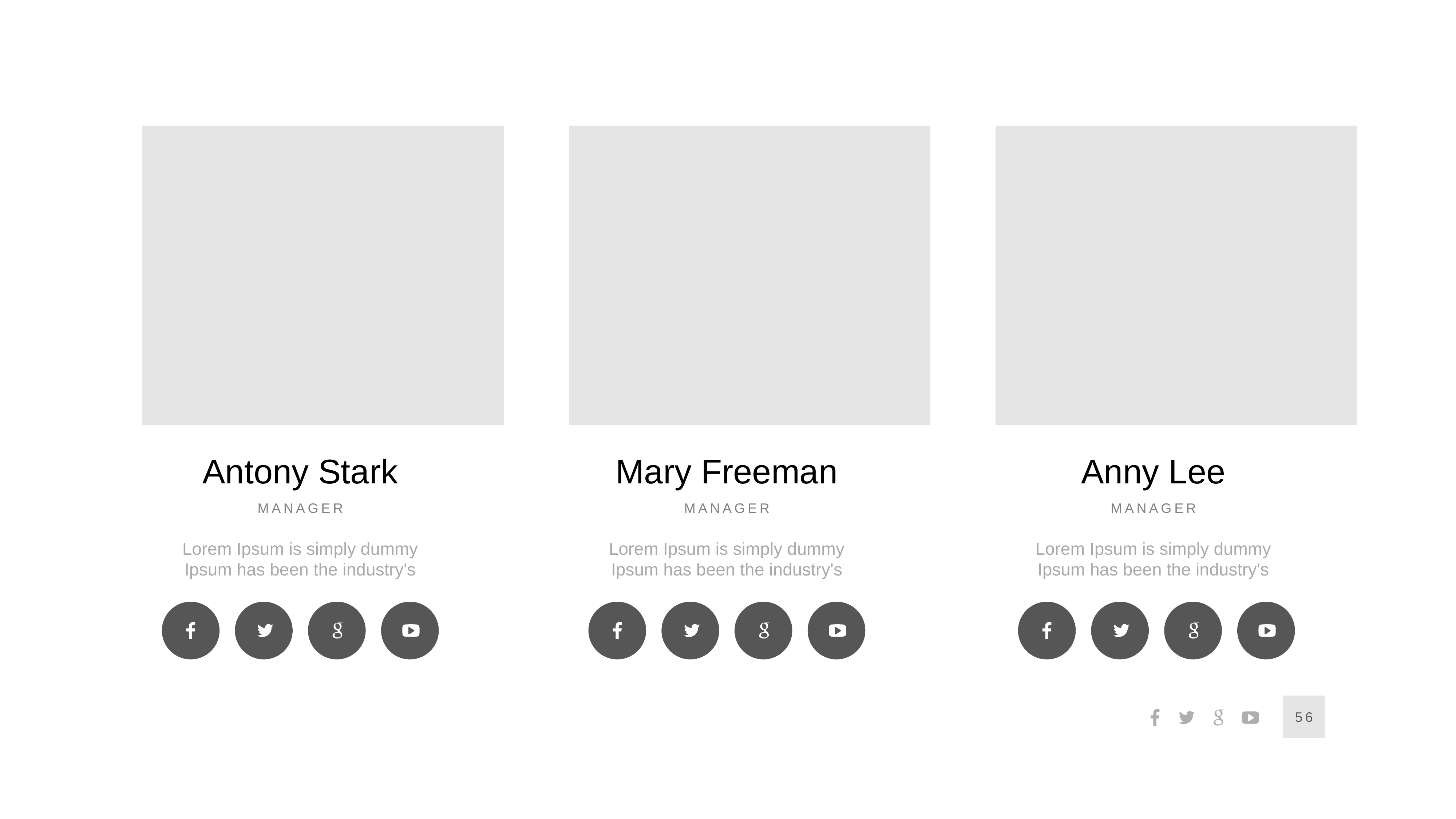

Antony Stark
Manager
Lorem Ipsum is simply dummy Ipsum has been the industry's

Mary Freeman
Manager
Lorem Ipsum is simply dummy Ipsum has been the industry's

Anny Lee
Manager
Lorem Ipsum is simply dummy Ipsum has been the industry's

56